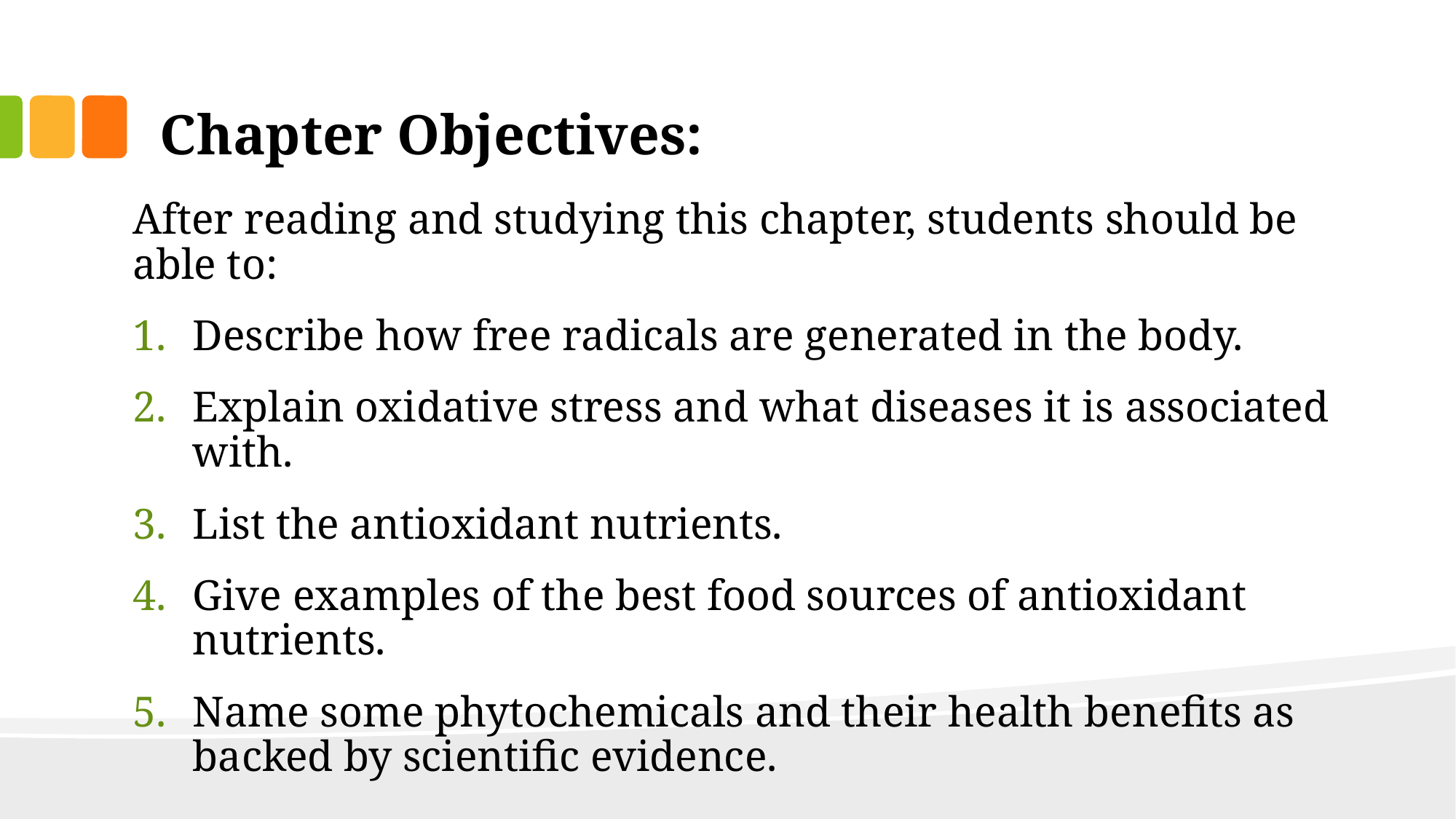

# Chapter Objectives:
After reading and studying this chapter, students should be able to:
Describe how free radicals are generated in the body.
Explain oxidative stress and what diseases it is associated with.
List the antioxidant nutrients.
Give examples of the best food sources of antioxidant nutrients.
Name some phytochemicals and their health benefits as backed by scientific evidence.